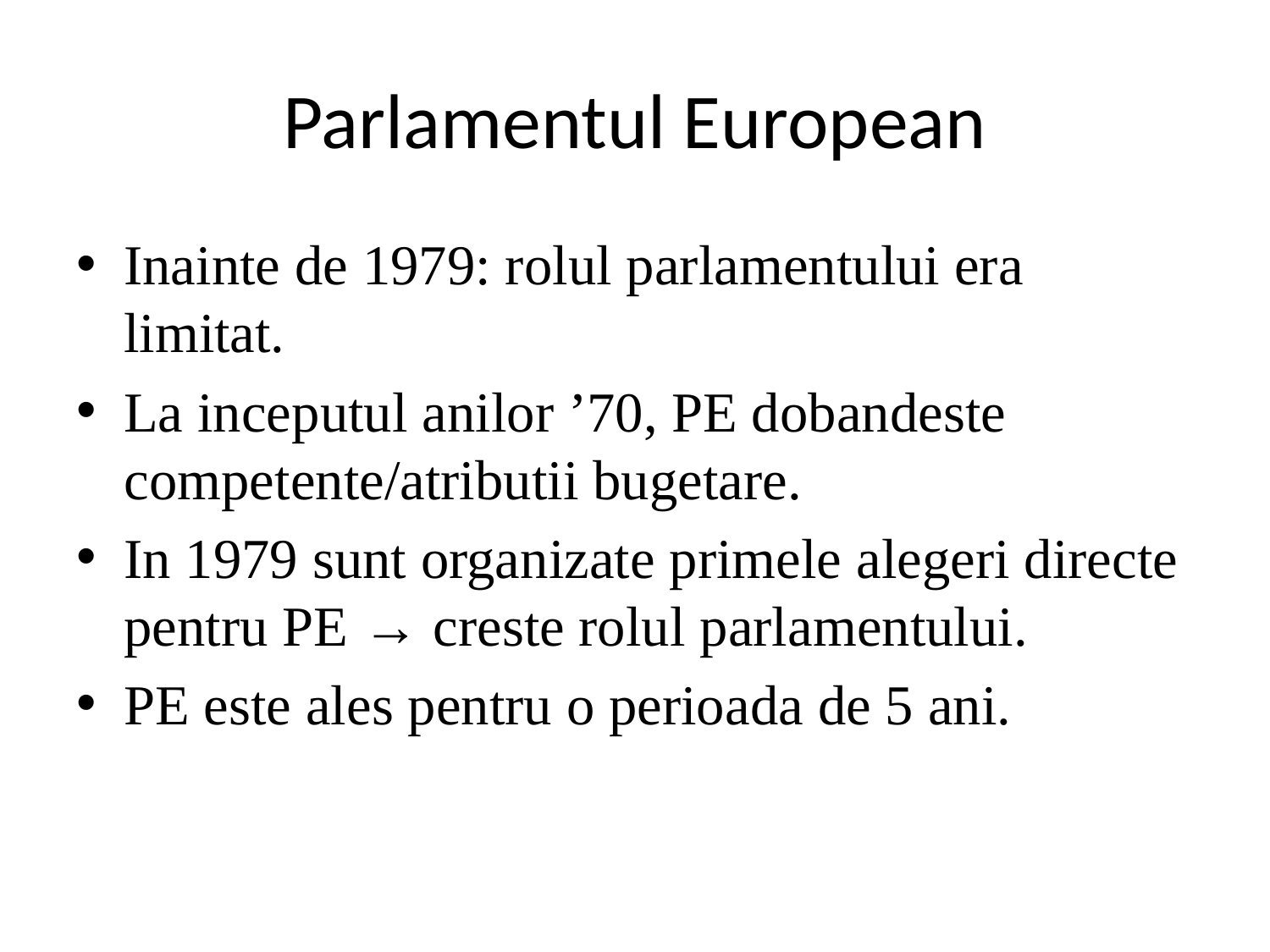

# Parlamentul European
Inainte de 1979: rolul parlamentului era limitat.
La inceputul anilor ’70, PE dobandeste competente/atributii bugetare.
In 1979 sunt organizate primele alegeri directe pentru PE → creste rolul parlamentului.
PE este ales pentru o perioada de 5 ani.